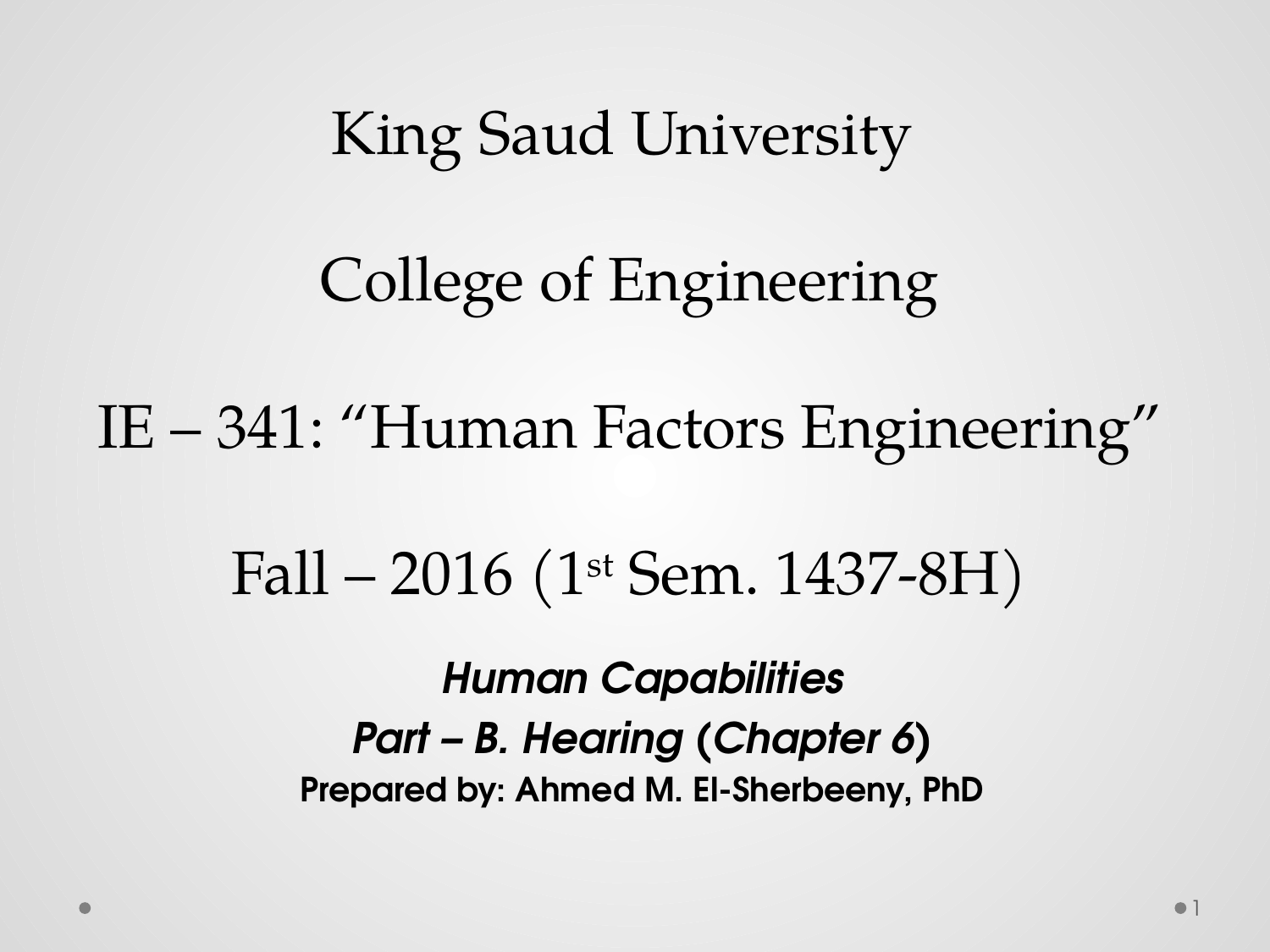

# King Saud University College of Engineering IE – 341: “Human Factors Engineering” Fall – 2016 (1st Sem. 1437-8H)
Human Capabilities
Part – B. Hearing (Chapter 6)
Prepared by: Ahmed M. El-Sherbeeny, PhD
1